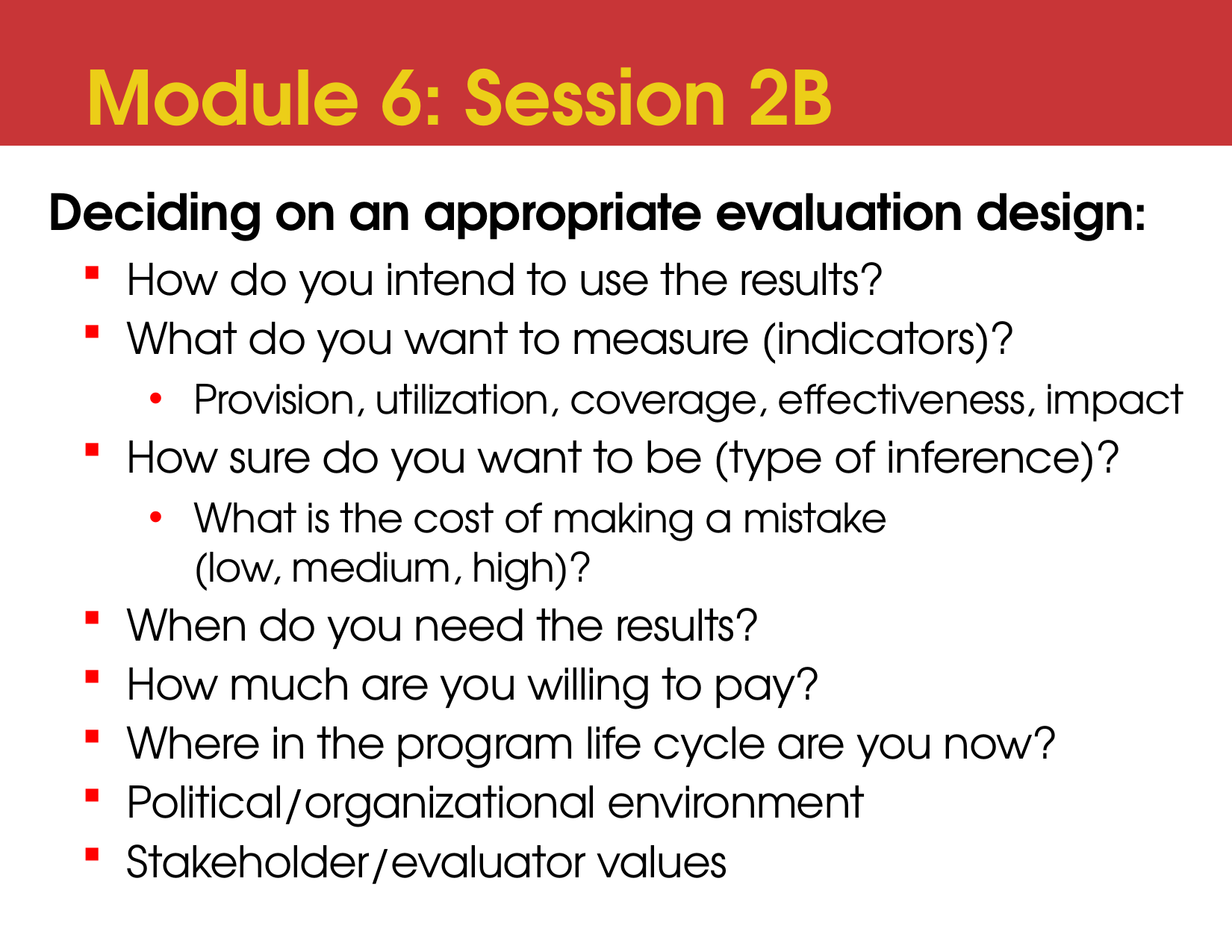

# Module 6: Session 2B
Deciding on an appropriate evaluation design:
How do you intend to use the results?
What do you want to measure (indicators)?
Provision, utilization, coverage, effectiveness, impact
How sure do you want to be (type of inference)?
What is the cost of making a mistake
(low, medium, high)?
When do you need the results?
How much are you willing to pay?
Where in the program life cycle are you now?
Political/organizational environment
Stakeholder/evaluator values